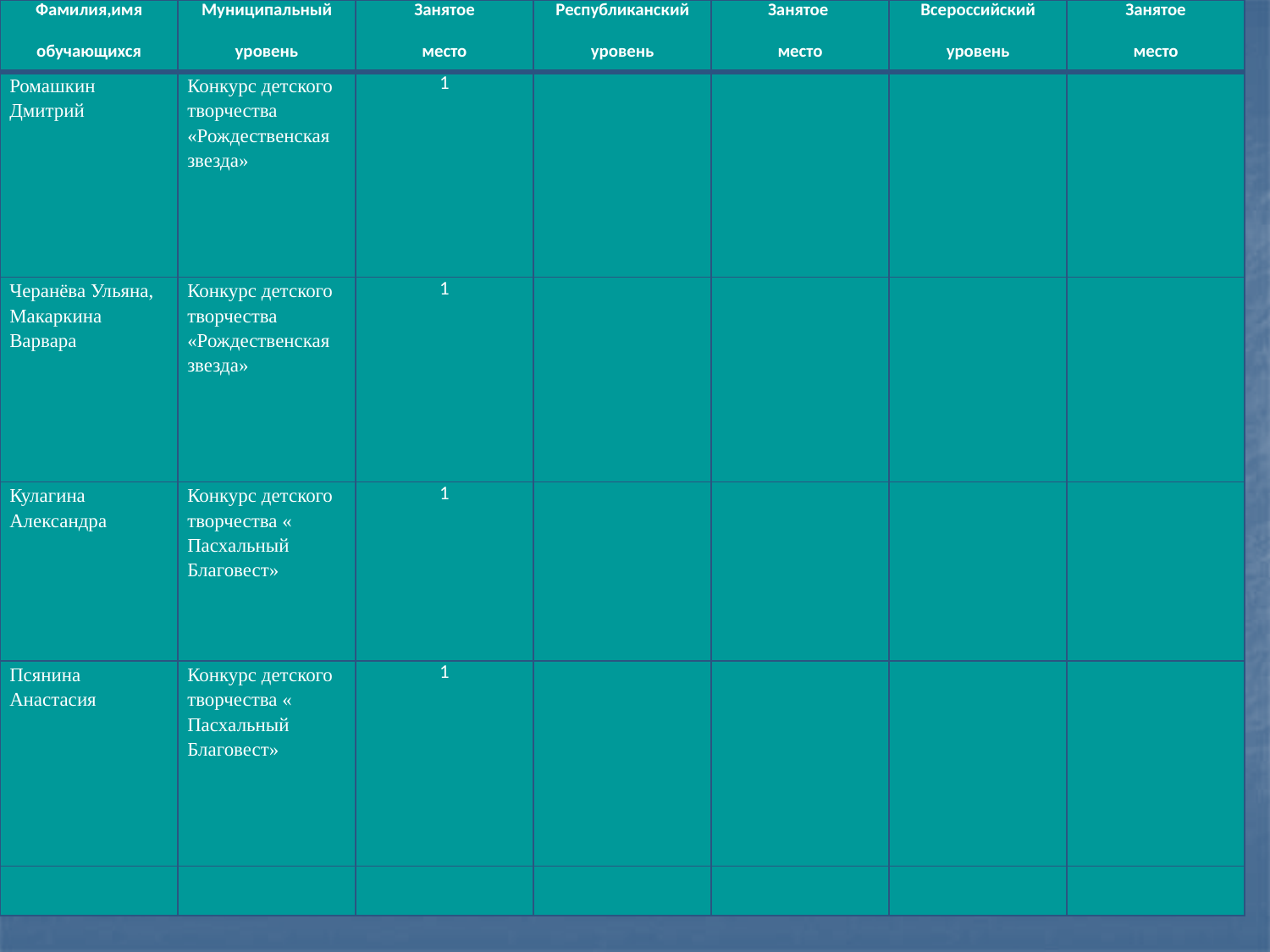

| Фамилия,имя обучающихся | Муниципальный уровень | Занятое место | Республиканский уровень | Занятое место | Всероссийский уровень | Занятое место |
| --- | --- | --- | --- | --- | --- | --- |
| Ромашкин Дмитрий | Конкурс детского творчества «Рождественская звезда» | 1 |  |  |  |  |
| Черанёва Ульяна, Макаркина Варвара | Конкурс детского творчества «Рождественская звезда» | 1 |  |  |  |  |
| Кулагина Александра | Конкурс детского творчества « Пасхальный Благовест» | 1 |  |  |  |  |
| Псянина Анастасия | Конкурс детского творчества « Пасхальный Благовест» | 1 |  |  |  |  |
|  |  |  |  |  |  |  |